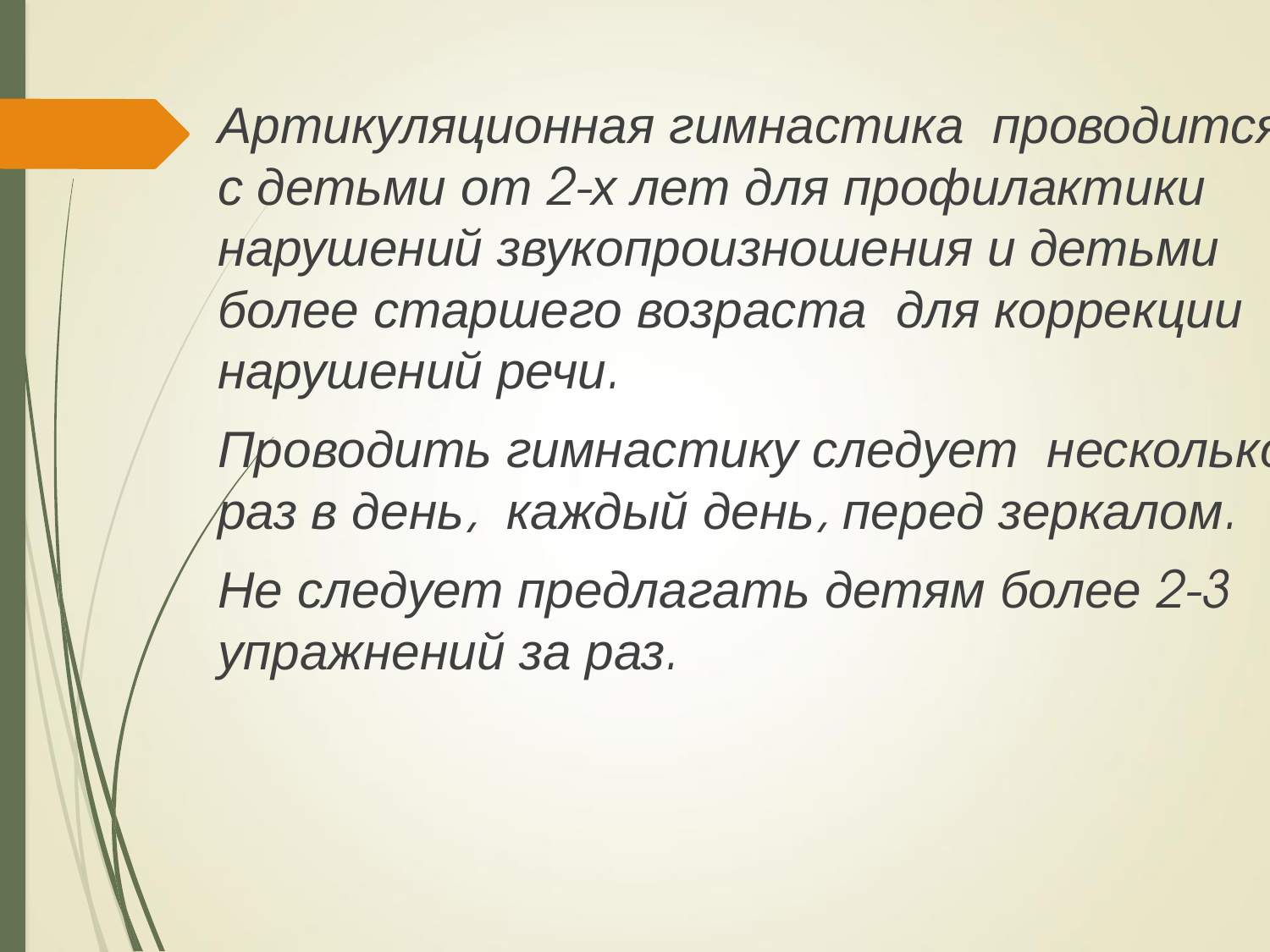

Артикуляционная гимнастика  проводится с детьми от 2-х лет для профилактики нарушений звукопроизношения и детьми более старшего возраста  для коррекции нарушений речи.
Проводить гимнастику следует  несколько раз в день,  каждый день, перед зеркалом.
Не следует предлагать детям более 2-3 упражнений за раз.